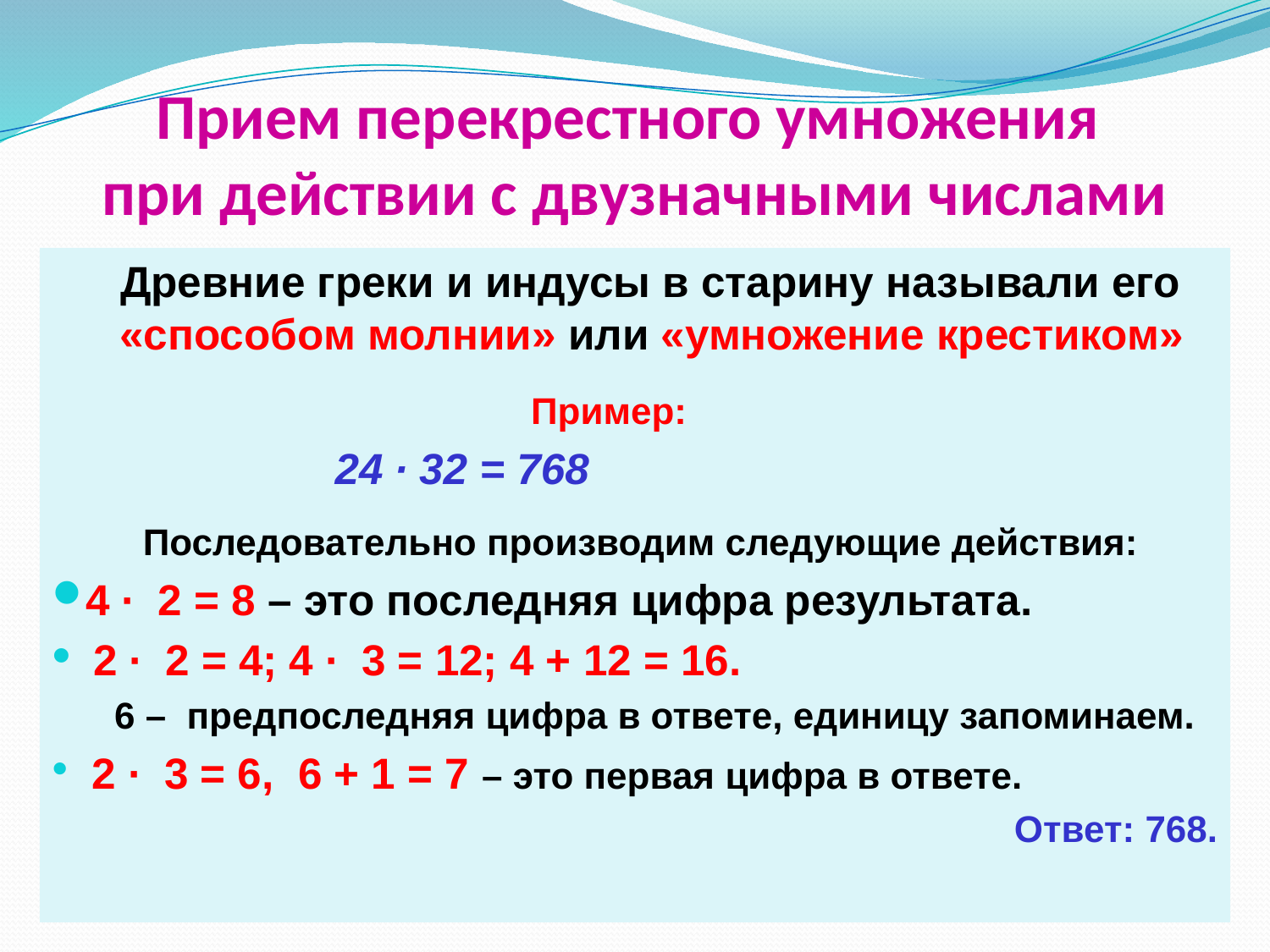

# Прием перекрестного умножения при действии с двузначными числами
   Древние греки и индусы в старину называли его «способом молнии» или «умножение крестиком»

Пример:
 24 ∙ 32 = 768

    Последовательно производим следующие действия:
4 ∙  2 = 8 – это последняя цифра результата.
 2 ∙  2 = 4; 4 ∙  3 = 12; 4 + 12 = 16.
      6 –  предпоследняя цифра в ответе, единицу запоминаем.
 2 ∙  3 = 6,  6 + 1 = 7 – это первая цифра в ответе.
                                            Ответ: 768.